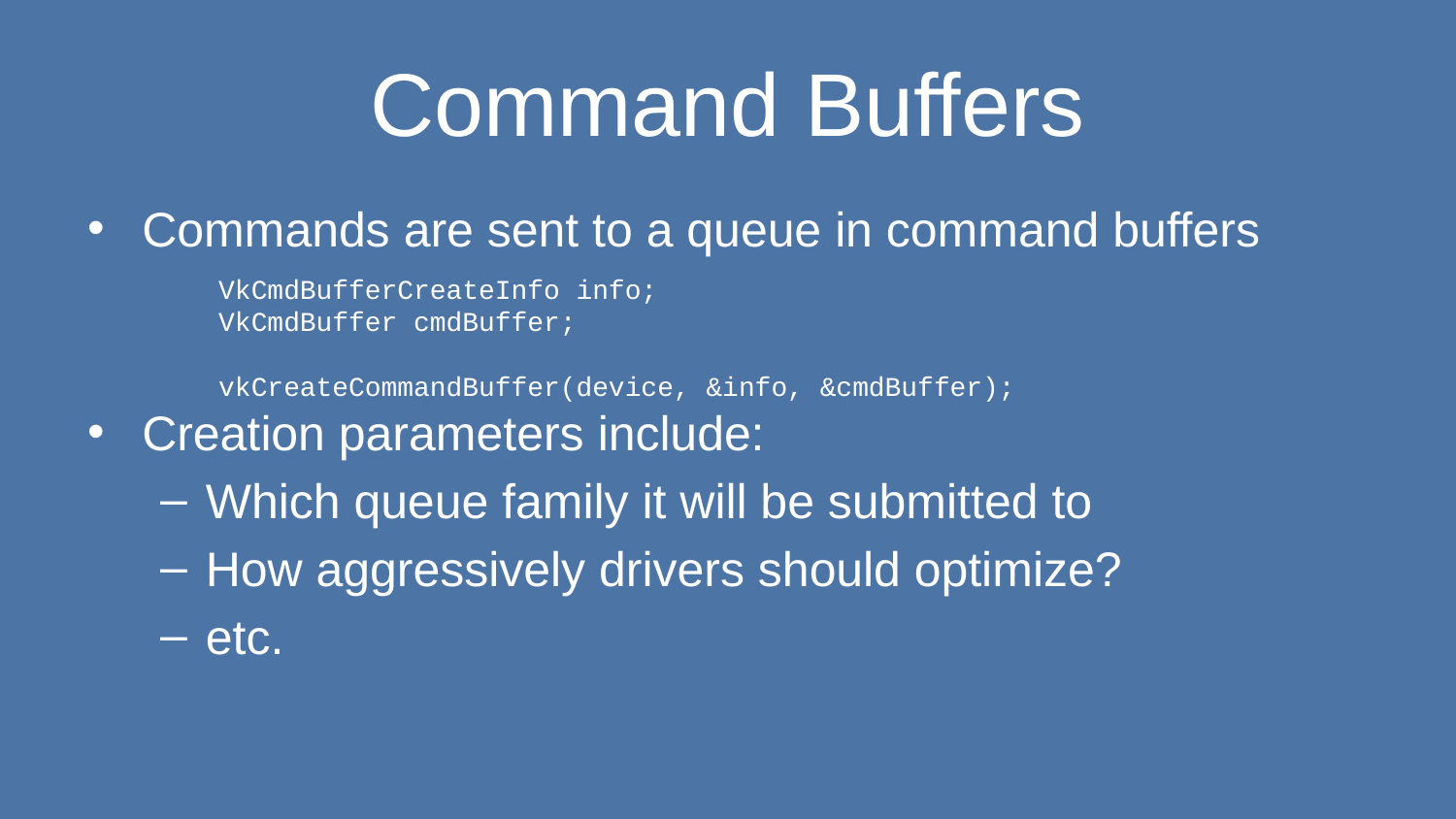

# Command Buffers
Commands are sent to a queue in command buffers

Creation parameters include:
Which queue family it will be submitted to
How aggressively drivers should optimize?
etc.

VkCmdBufferCreateInfo info;
VkCmdBuffer cmdBuffer;

vkCreateCommandBuffer(device, &info, &cmdBuffer);